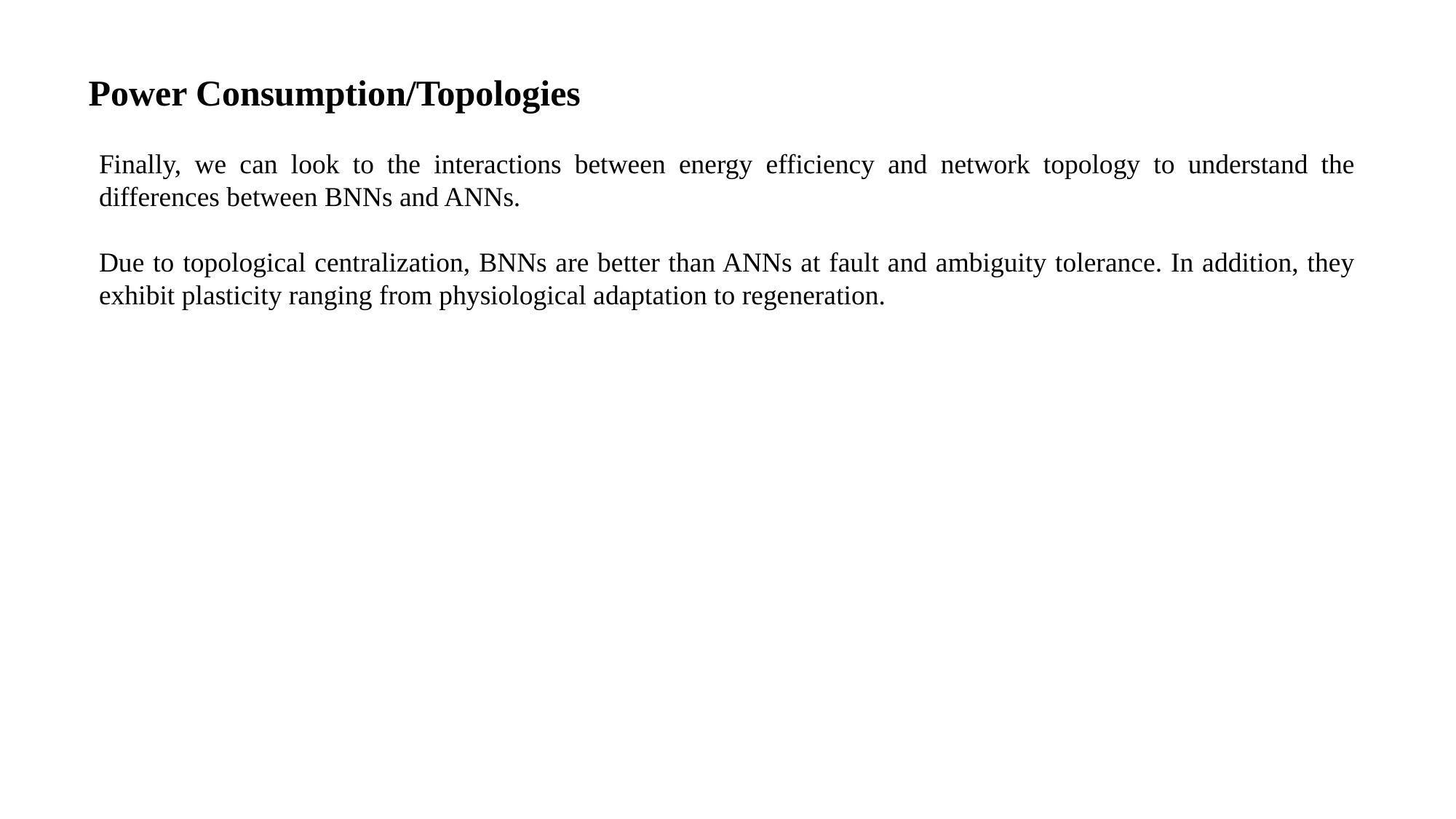

Power Consumption/Topologies
Finally, we can look to the interactions between energy efficiency and network topology to understand the differences between BNNs and ANNs.

Due to topological centralization, BNNs are better than ANNs at fault and ambiguity tolerance. In addition, they exhibit plasticity ranging from physiological adaptation to regeneration.